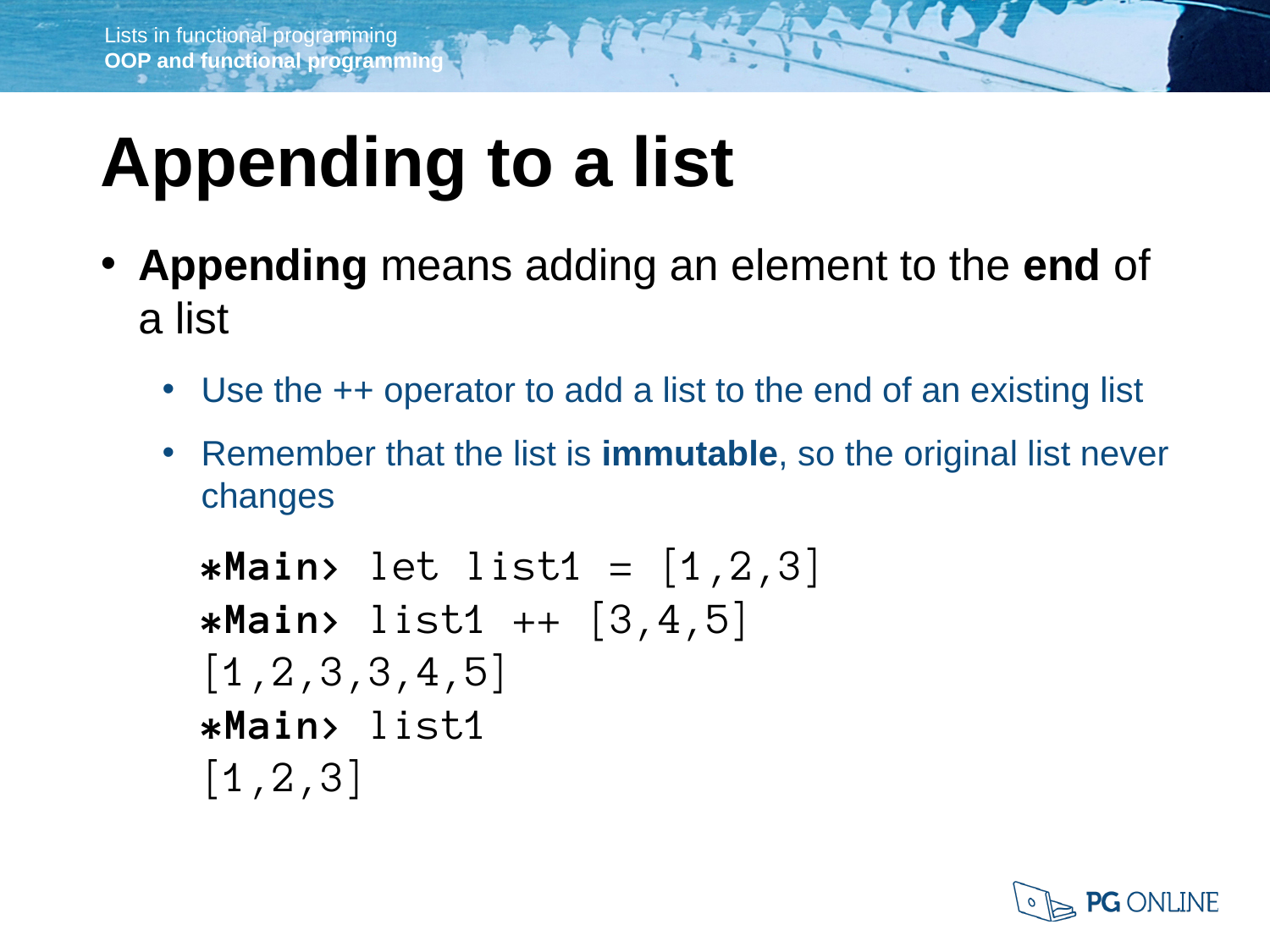

Appending to a list
Appending means adding an element to the end of a list
Use the ++ operator to add a list to the end of an existing list
Remember that the list is immutable, so the original list never changes
*Main> let list1 = [1,2,3]
*Main> list1 ++ [3,4,5]
[1,2,3,3,4,5]
*Main> list1
[1,2,3]